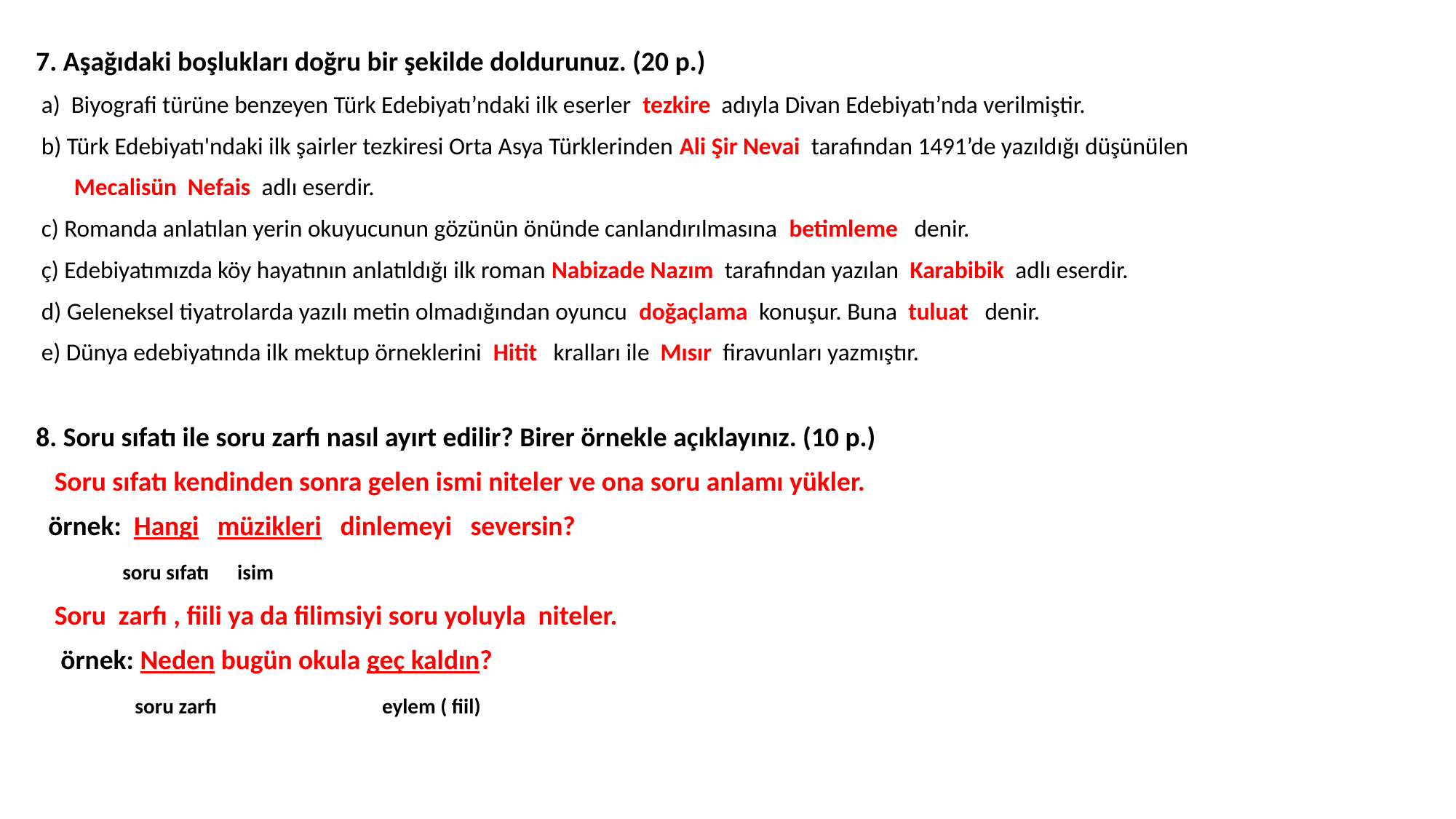

7. Aşağıdaki boşlukları doğru bir şekilde doldurunuz. (20 p.)
 a)  Biyografi türüne benzeyen Türk Edebiyatı’ndaki ilk eserler  tezkire  adıyla Divan Edebiyatı’nda verilmiştir.
 b) Türk Edebiyatı'ndaki ilk şairler tezkiresi Orta Asya Türklerinden Ali Şir Nevai  tarafından 1491’de yazıldığı düşünülen
       Mecalisün  Nefais  adlı eserdir.
 c) Romanda anlatılan yerin okuyucunun gözünün önünde canlandırılmasına  betimleme   denir.
 ç) Edebiyatımızda köy hayatının anlatıldığı ilk roman Nabizade Nazım  tarafından yazılan  Karabibik  adlı eserdir.
 d) Geleneksel tiyatrolarda yazılı metin olmadığından oyuncu  doğaçlama  konuşur. Buna  tuluat   denir.
 e) Dünya edebiyatında ilk mektup örneklerini  Hitit   kralları ile  Mısır  firavunları yazmıştır.

8. Soru sıfatı ile soru zarfı nasıl ayırt edilir? Birer örnekle açıklayınız. (10 p.)
   Soru sıfatı kendinden sonra gelen ismi niteler ve ona soru anlamı yükler.
  örnek:  Hangi   müzikleri   dinlemeyi   seversin?
              soru sıfatı      isim
   Soru  zarfı , fiili ya da filimsiyi soru yoluyla  niteler.
    örnek: Neden bugün okula geç kaldın?
                soru zarfı                                   eylem ( fiil)